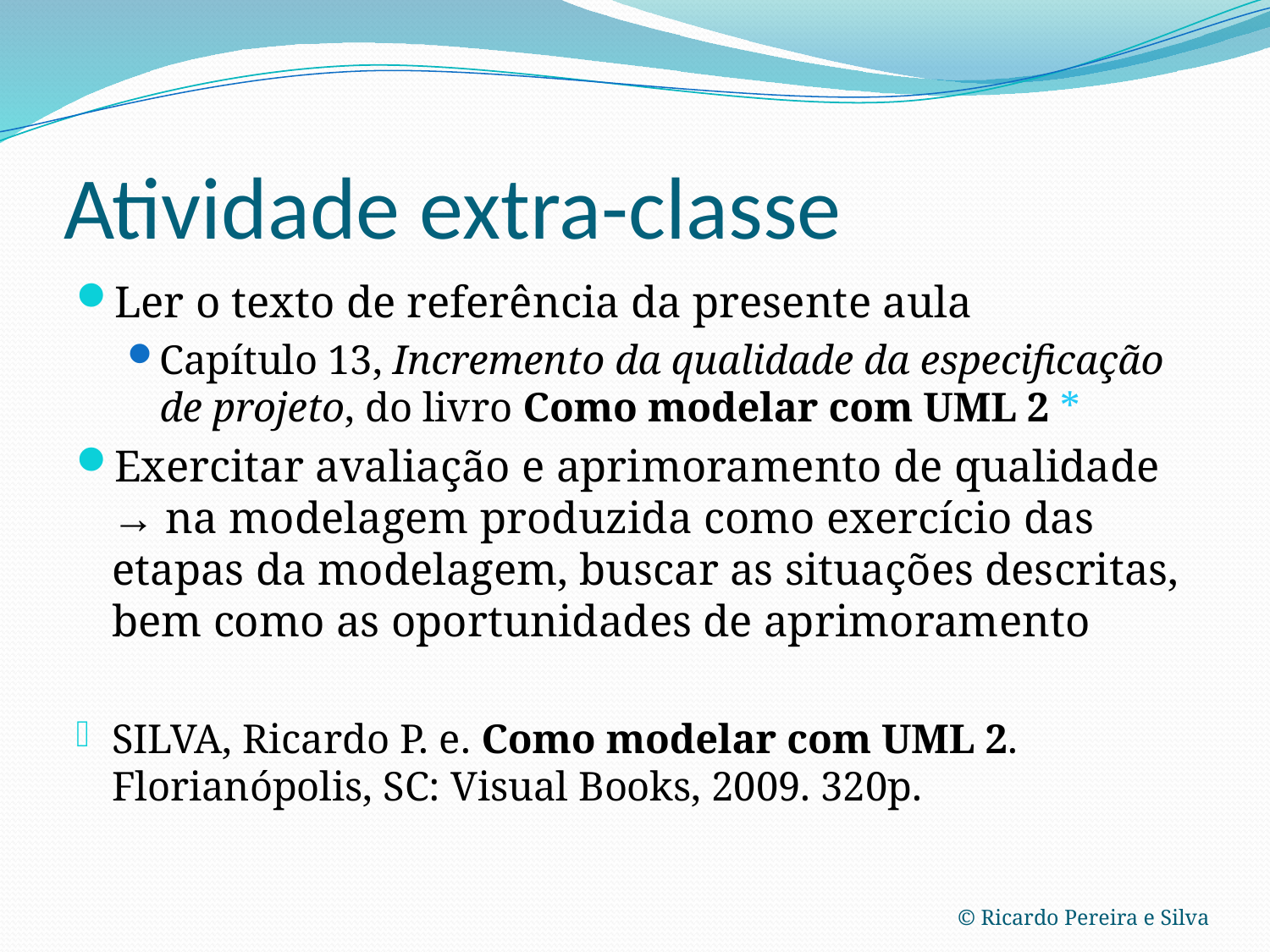

# Atividade extra-classe
Ler o texto de referência da presente aula
Capítulo 13, Incremento da qualidade da especificação de projeto, do livro Como modelar com UML 2 *
Exercitar avaliação e aprimoramento de qualidade → na modelagem produzida como exercício das etapas da modelagem, buscar as situações descritas, bem como as oportunidades de aprimoramento

SILVA, Ricardo P. e. Como modelar com UML 2. Florianópolis, SC: Visual Books, 2009. 320p.

© Ricardo Pereira e Silva